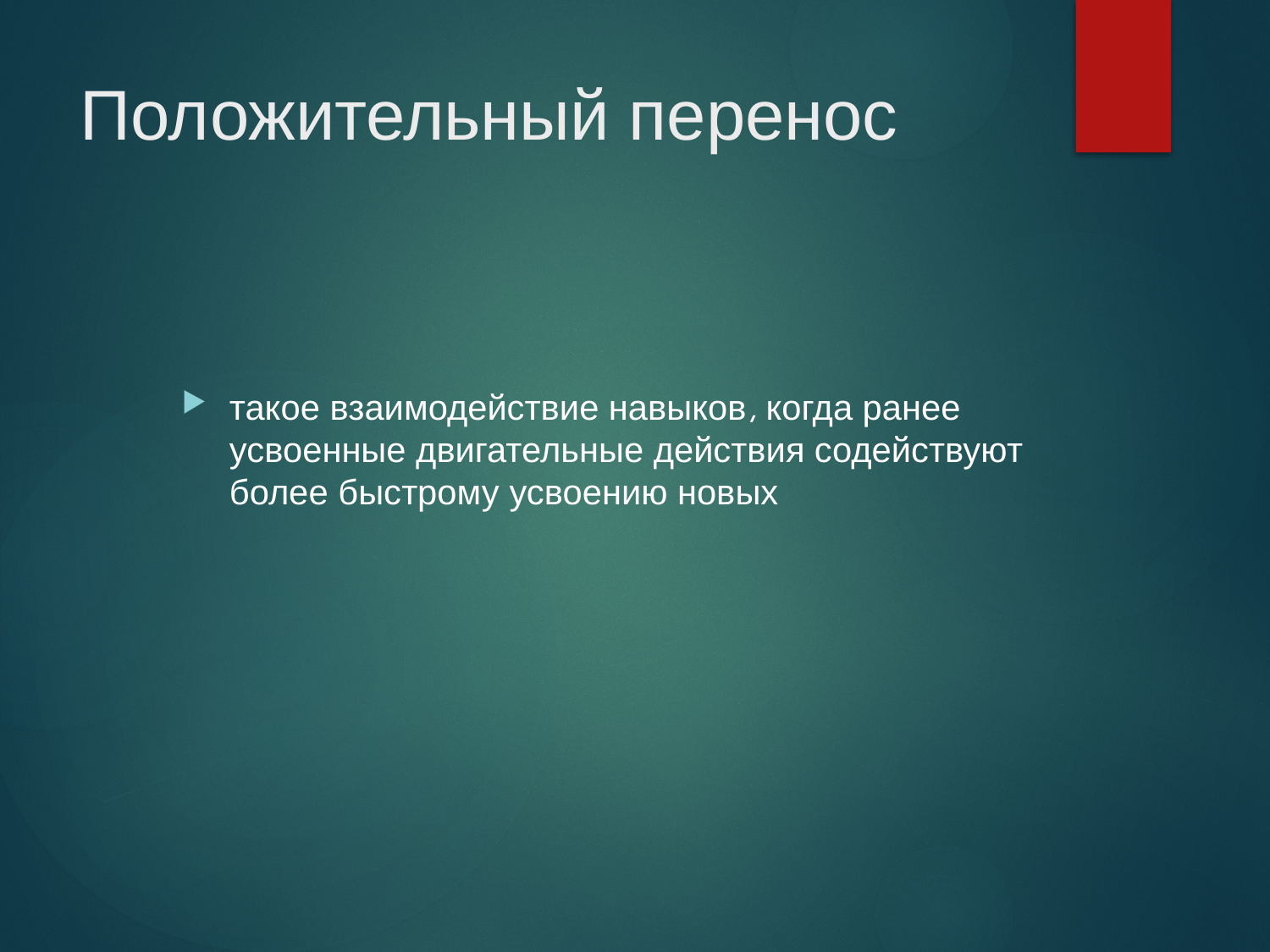

# Положительный перенос
такое взаимодействие навыков, когда ранее усвоенные двигательные действия содействуют более быстрому усвоению новых